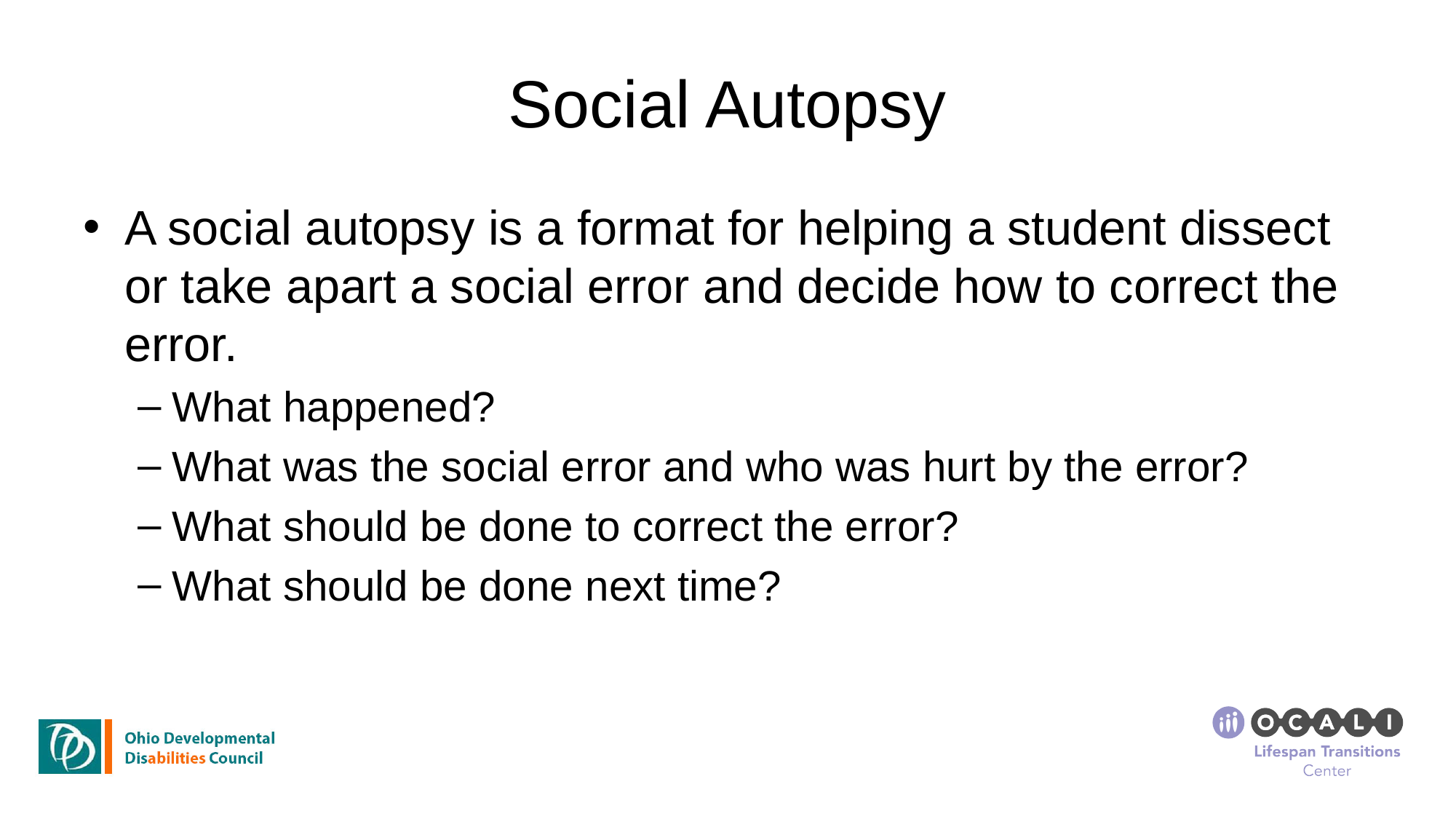

# Social Autopsy
A social autopsy is a format for helping a student dissect or take apart a social error and decide how to correct the error.
What happened?
What was the social error and who was hurt by the error?
What should be done to correct the error?
What should be done next time?